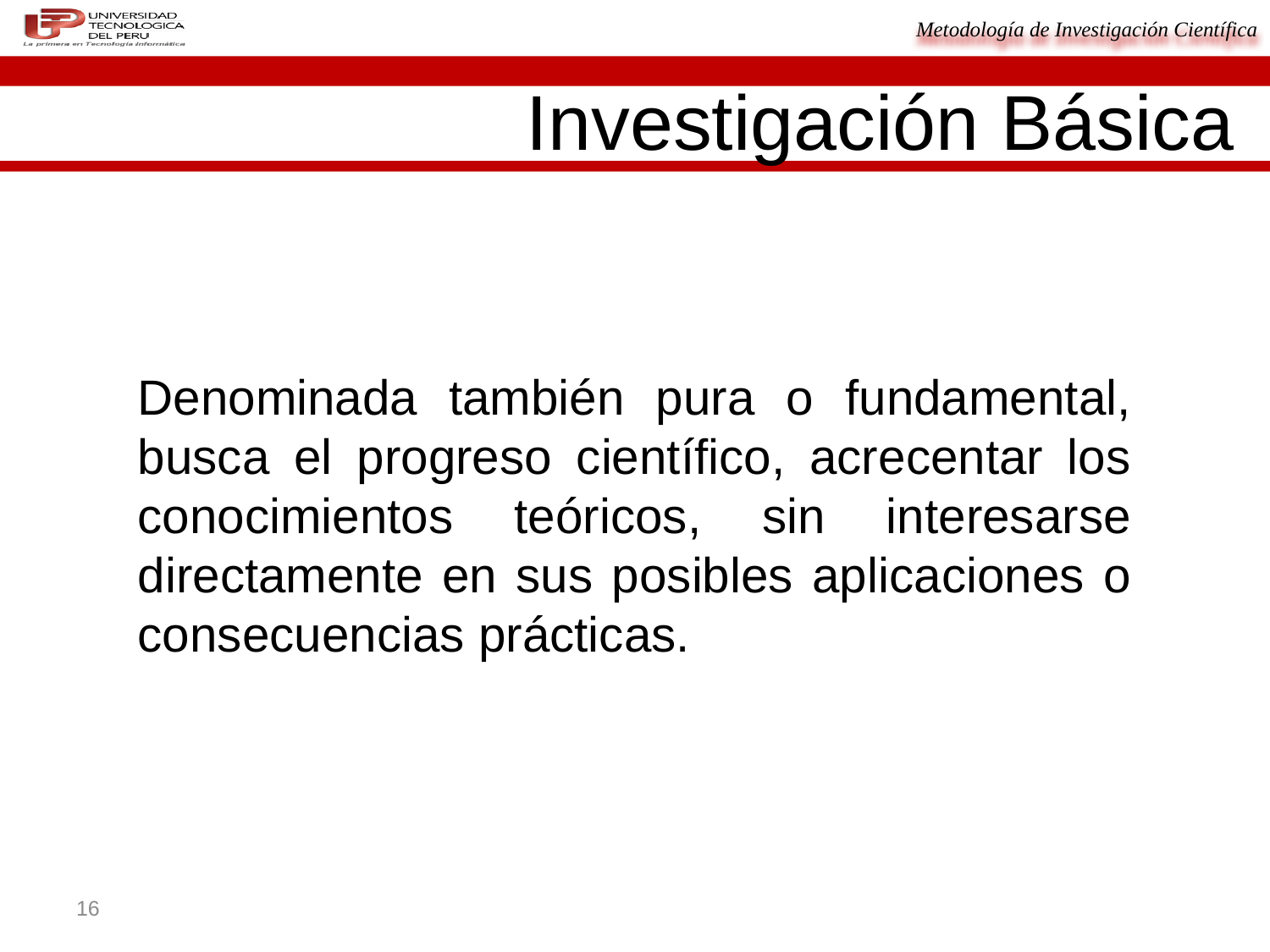

Investigación Básica

Denominada también pura o fundamental, busca el progreso científico, acrecentar los conocimientos teóricos, sin interesarse directamente en sus posibles aplicaciones o consecuencias prácticas.

16